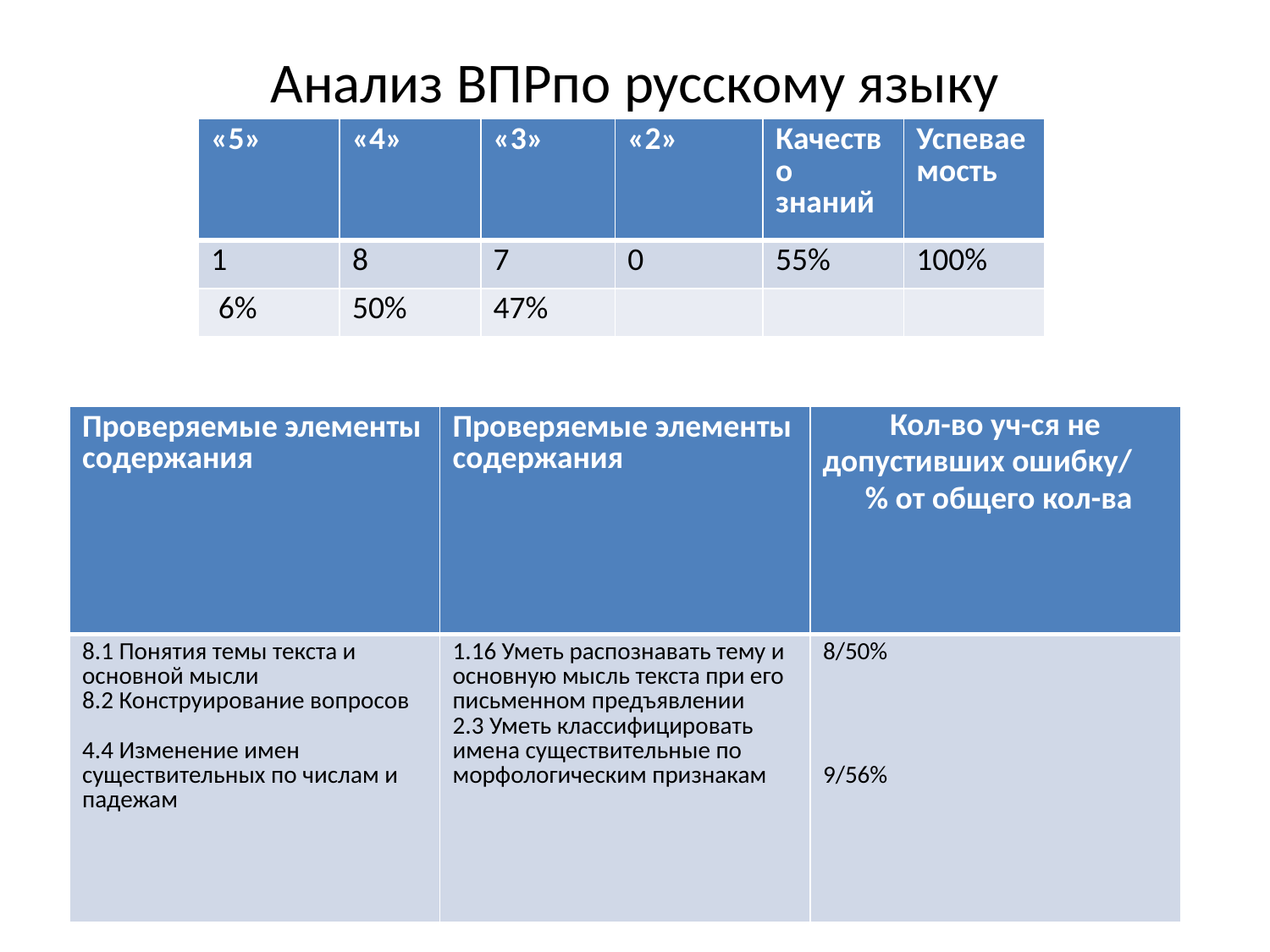

# Анализ ВПРпо русскому языку
| «5» | «4» | «3» | «2» | Качество знаний | Успеваемость |
| --- | --- | --- | --- | --- | --- |
| 1 | 8 | 7 | 0 | 55% | 100% |
| 6% | 50% | 47% |  |  |  |

Анализ по КЭС:
| Проверяемые элементы содержания | Проверяемые элементы содержания | Кол-во уч-ся не допустивших ошибку/ % от общего кол-ва |
| --- | --- | --- |
| 8.1 Понятия темы текста и основной мысли 8.2 Конструирование вопросов 4.4 Изменение имен существительных по числам и падежам | 1.16 Уметь распознавать тему и основную мысль текста при его письменном предъявлении 2.3 Уметь классифицировать имена существительные по морфологическим признакам | 8/50% 9/56% |